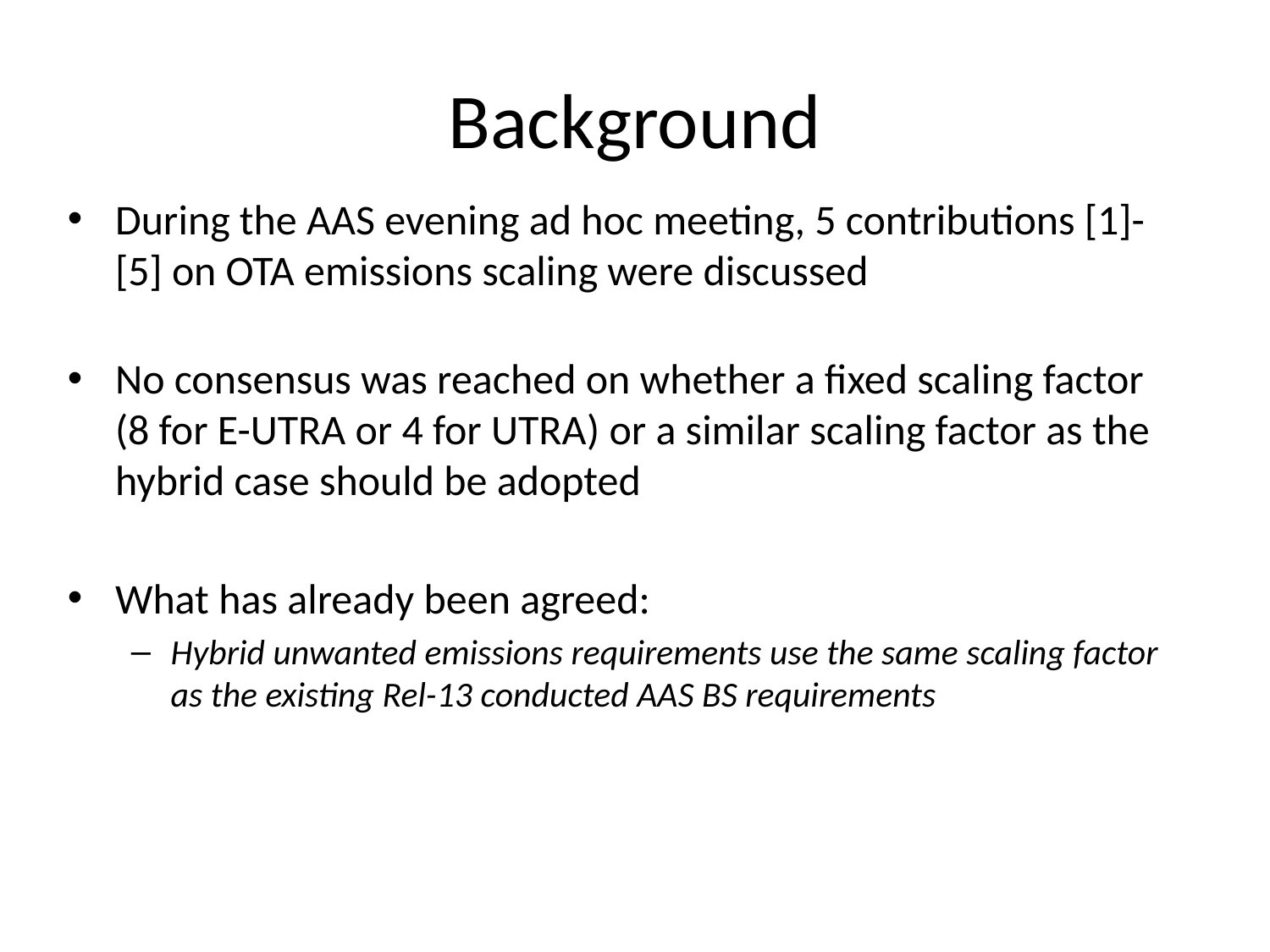

# Background
During the AAS evening ad hoc meeting, 5 contributions [1]-[5] on OTA emissions scaling were discussed

No consensus was reached on whether a fixed scaling factor (8 for E-UTRA or 4 for UTRA) or a similar scaling factor as the hybrid case should be adopted

What has already been agreed:
Hybrid unwanted emissions requirements use the same scaling factor as the existing Rel-13 conducted AAS BS requirements